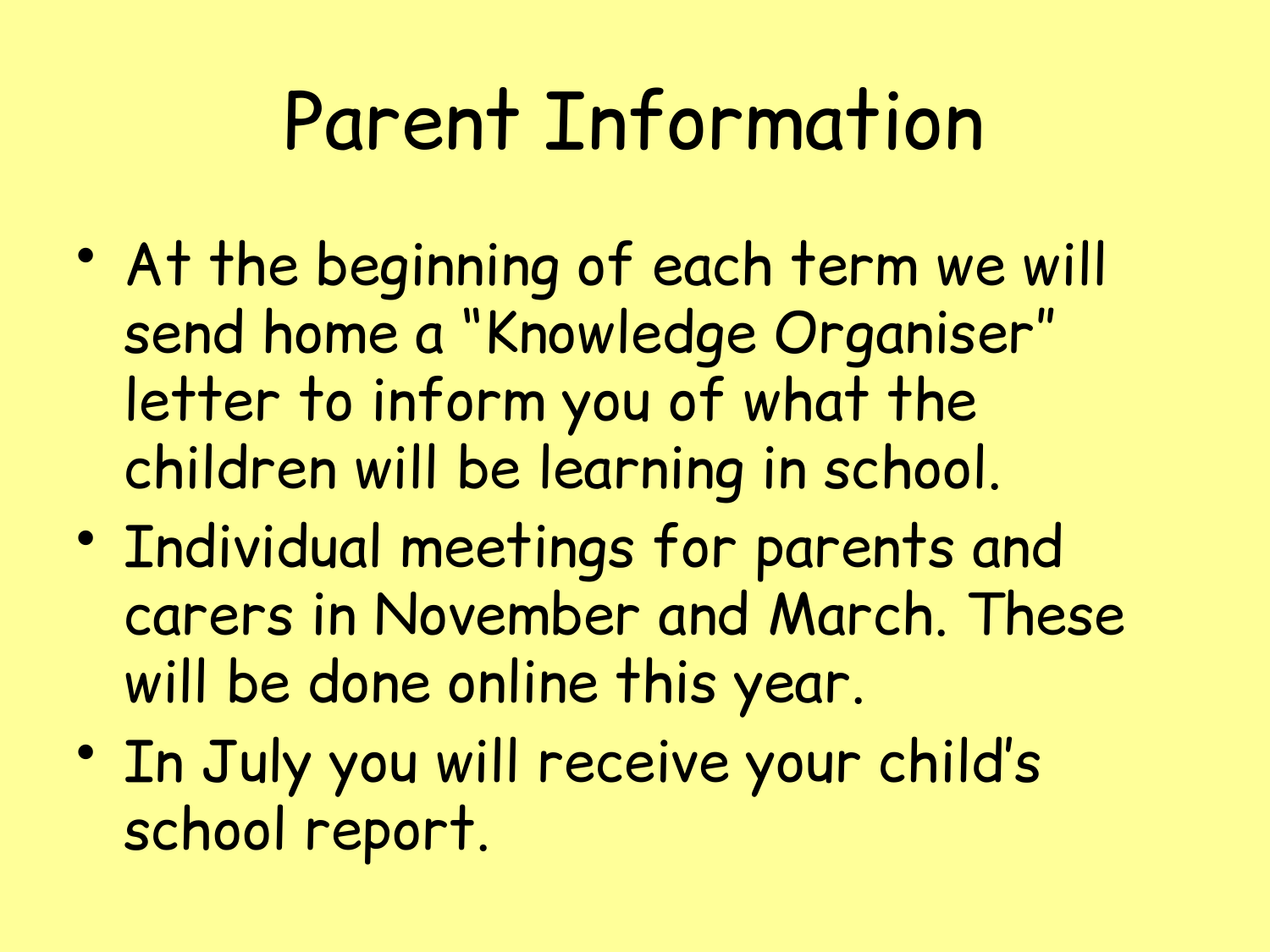

# Parent Information
At the beginning of each term we will send home a “Knowledge Organiser” letter to inform you of what the children will be learning in school.
Individual meetings for parents and carers in November and March. These will be done online this year.
In July you will receive your child’s school report.